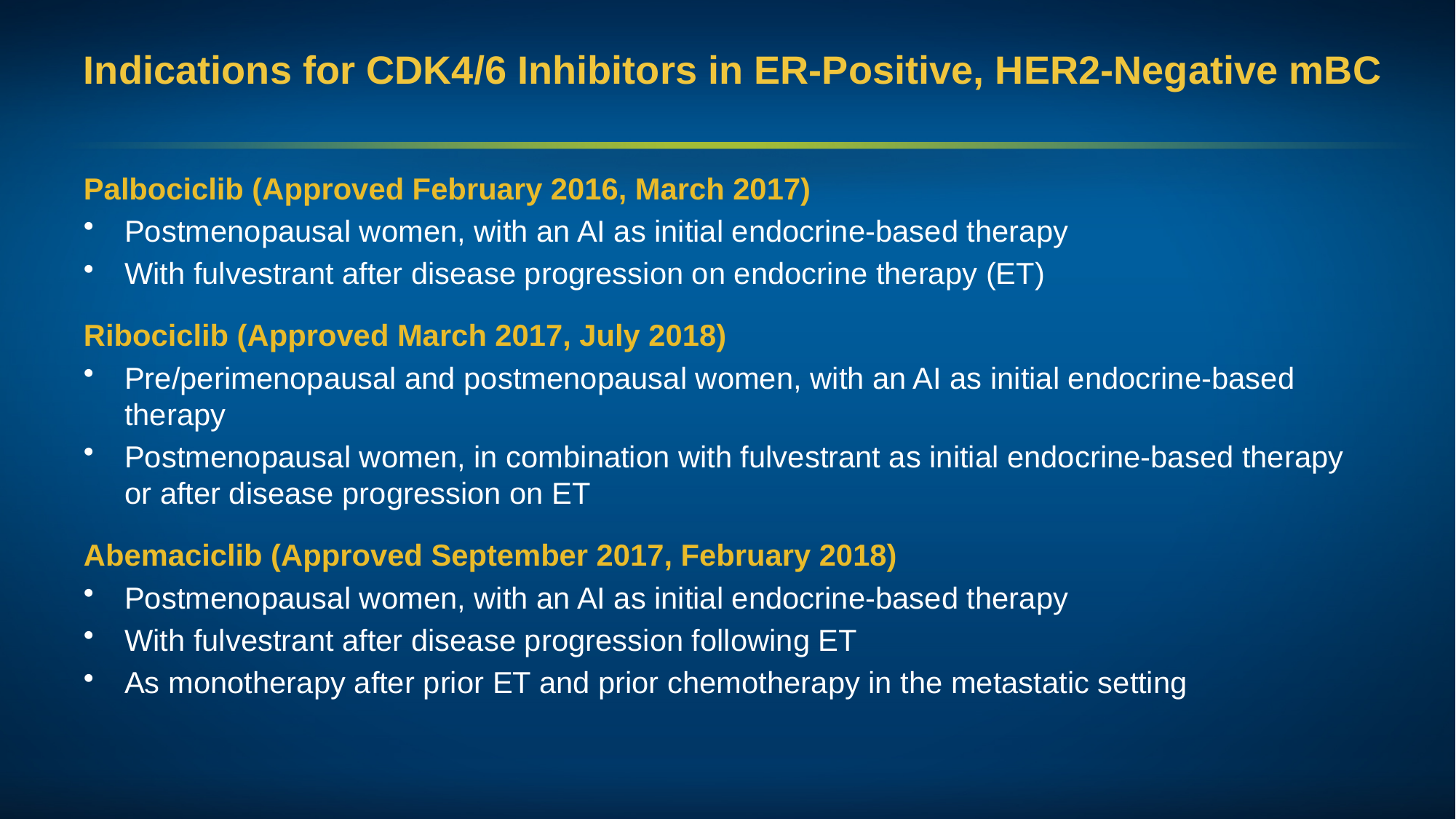

# Indications for CDK4/6 Inhibitors in ER-Positive, HER2-Negative mBC
Palbociclib (Approved February 2016, March 2017)
Postmenopausal women, with an AI as initial endocrine-based therapy
With fulvestrant after disease progression on endocrine therapy (ET)
Ribociclib (Approved March 2017, July 2018)
Pre/perimenopausal and postmenopausal women, with an AI as initial endocrine-based therapy
Postmenopausal women, in combination with fulvestrant as initial endocrine-based therapy or after disease progression on ET
Abemaciclib (Approved September 2017, February 2018)
Postmenopausal women, with an AI as initial endocrine-based therapy
With fulvestrant after disease progression following ET
As monotherapy after prior ET and prior chemotherapy in the metastatic setting